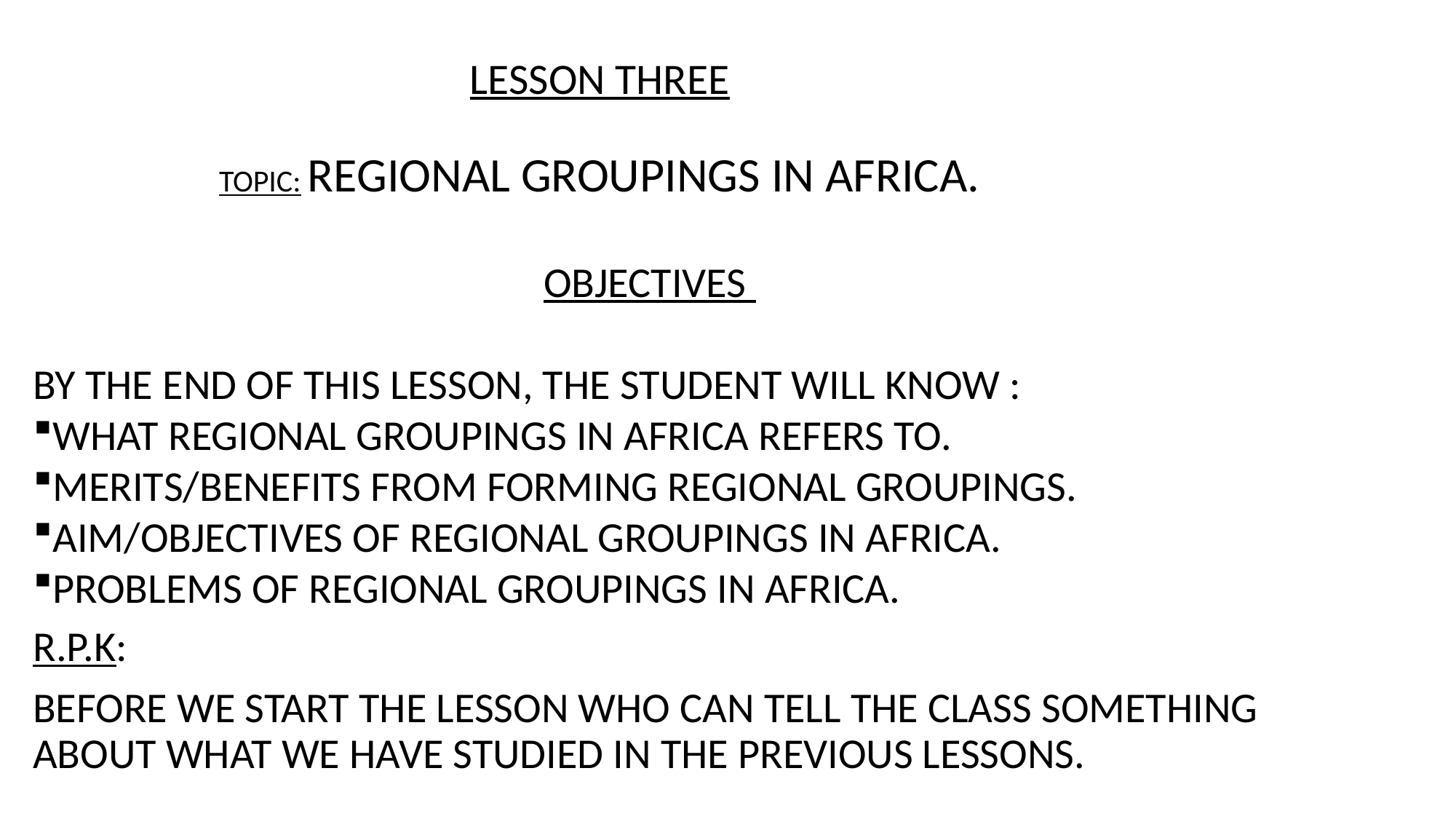

# LESSON THREE TOPIC: REGIONAL GROUPINGS IN AFRICA.
OBJECTIVES

BY THE END OF THIS LESSON, THE STUDENT WILL KNOW :
WHAT REGIONAL GROUPINGS IN AFRICA REFERS TO.
MERITS/BENEFITS FROM FORMING REGIONAL GROUPINGS.
AIM/OBJECTIVES OF REGIONAL GROUPINGS IN AFRICA.
PROBLEMS OF REGIONAL GROUPINGS IN AFRICA.
R.P.K:
BEFORE WE START THE LESSON WHO CAN TELL THE CLASS SOMETHING ABOUT WHAT WE HAVE STUDIED IN THE PREVIOUS LESSONS.